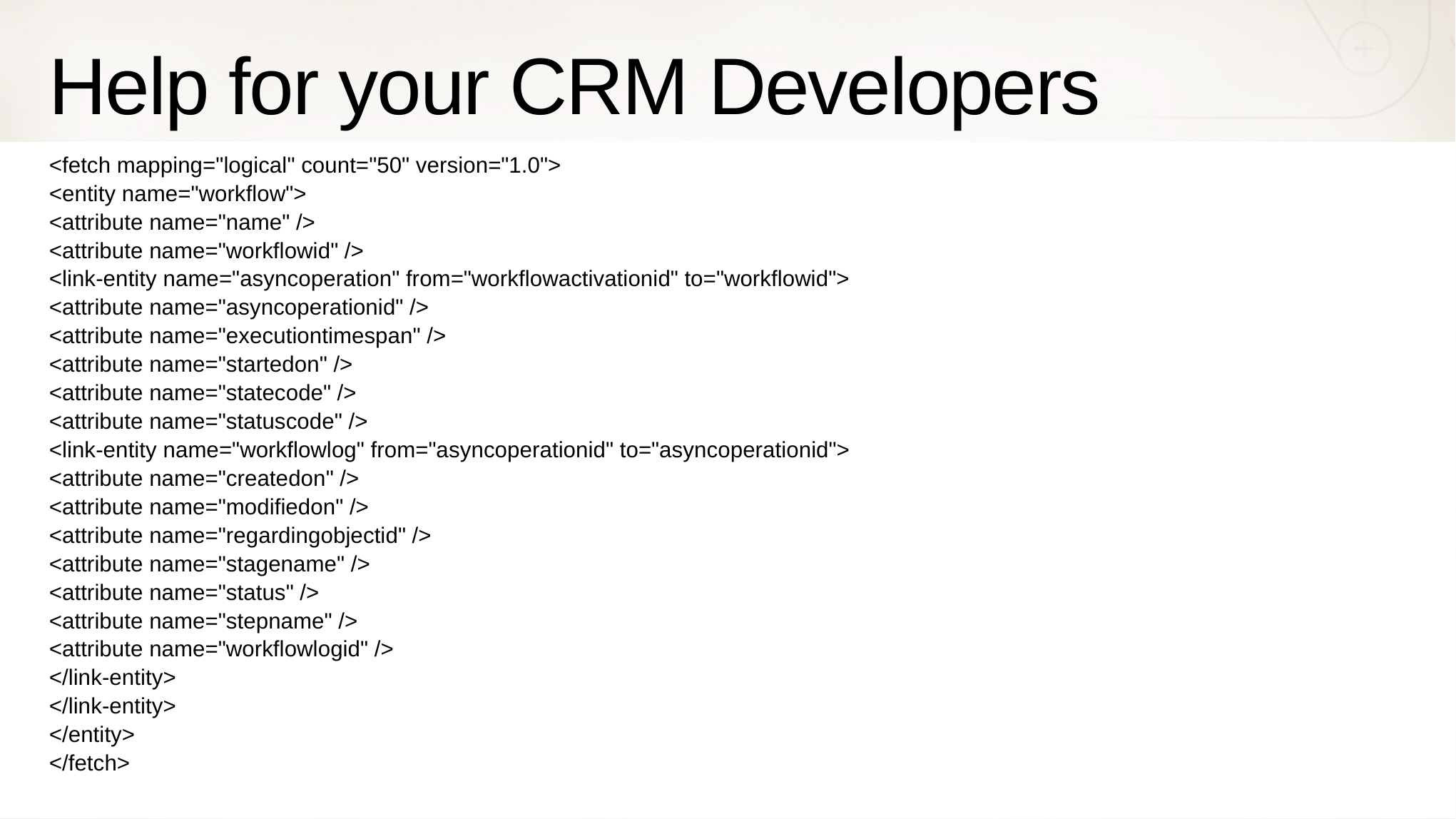

# Help for your CRM Developers
<fetch mapping="logical" count="50" version="1.0">
<entity name="workflow">
<attribute name="name" />
<attribute name="workflowid" />
<link-entity name="asyncoperation" from="workflowactivationid" to="workflowid">
<attribute name="asyncoperationid" />
<attribute name="executiontimespan" />
<attribute name="startedon" />
<attribute name="statecode" />
<attribute name="statuscode" />
<link-entity name="workflowlog" from="asyncoperationid" to="asyncoperationid">
<attribute name="createdon" />
<attribute name="modifiedon" />
<attribute name="regardingobjectid" />
<attribute name="stagename" />
<attribute name="status" />
<attribute name="stepname" />
<attribute name="workflowlogid" />
</link-entity>
</link-entity>
</entity>
</fetch>

Explore your business for process and data to visualize